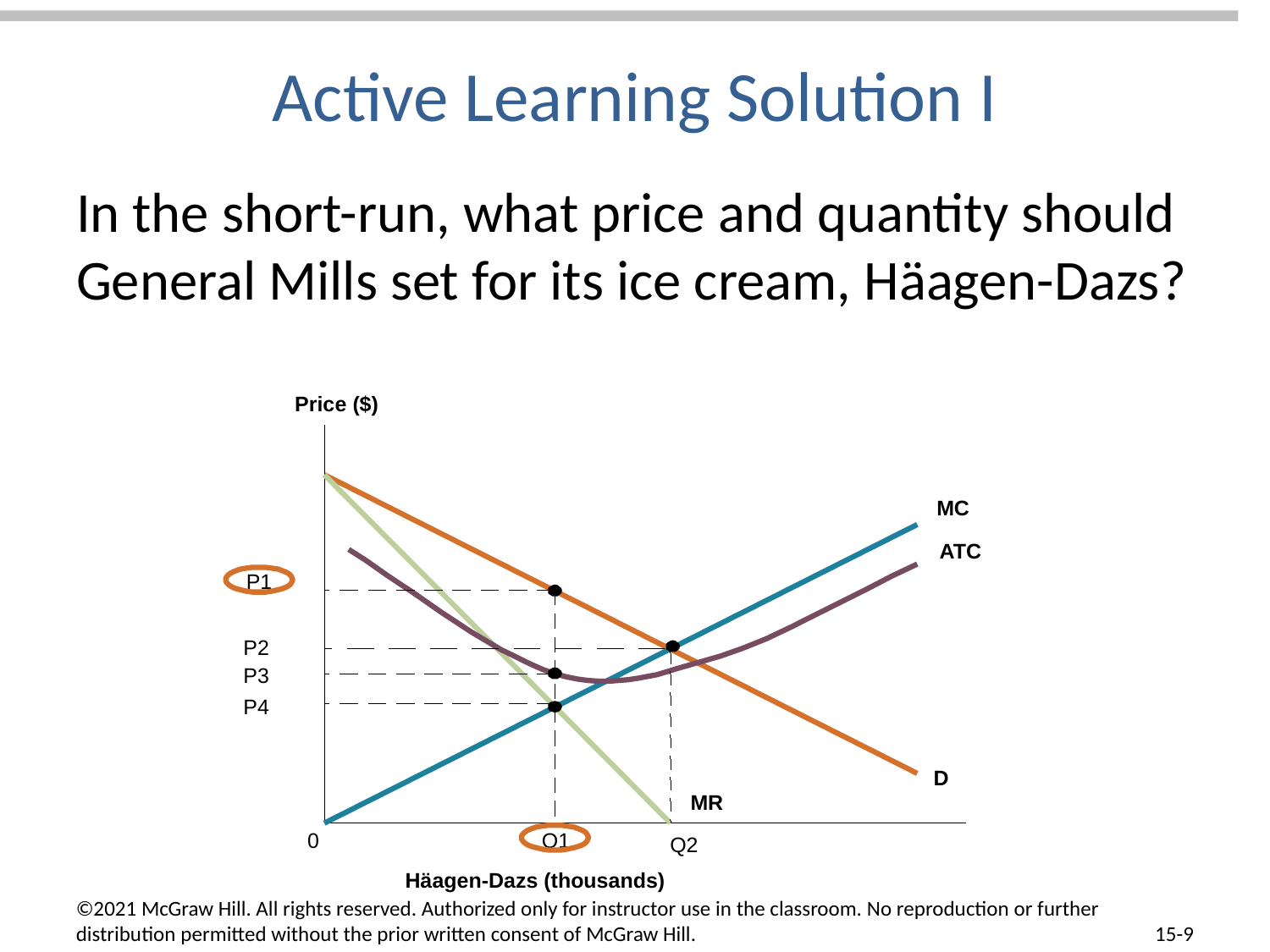

# Active Learning Solution I
In the short-run, what price and quantity should General Mills set for its ice cream, Häagen-Dazs?
Price ($)

MC

ATC

P1

P2

P3

P4

D
MR

0
Q1
Q2
Häagen-Dazs (thousands)